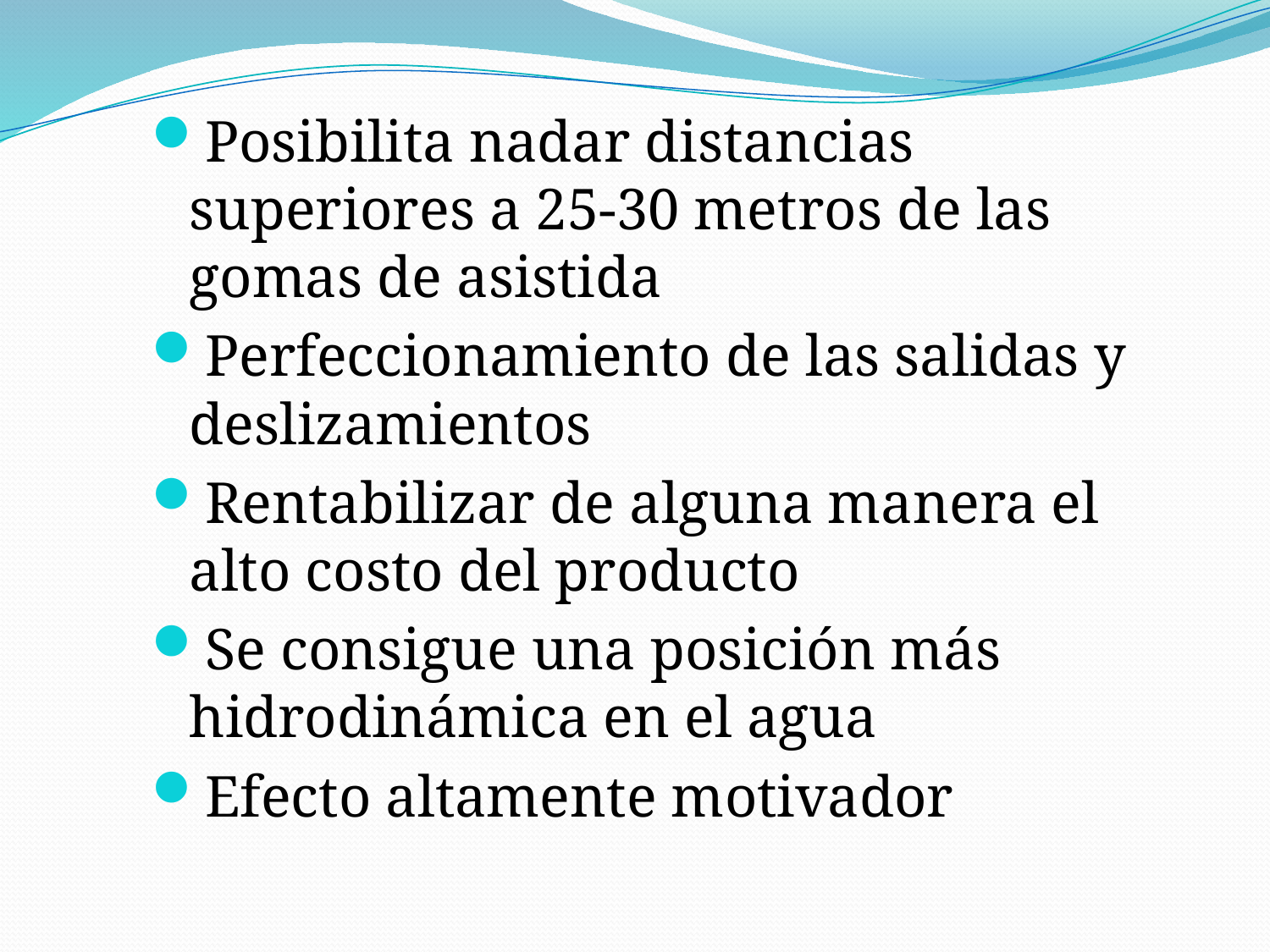

Posibilita nadar distancias superiores a 25-30 metros de las gomas de asistida
Perfeccionamiento de las salidas y deslizamientos
Rentabilizar de alguna manera el alto costo del producto
Se consigue una posición más hidrodinámica en el agua
Efecto altamente motivador